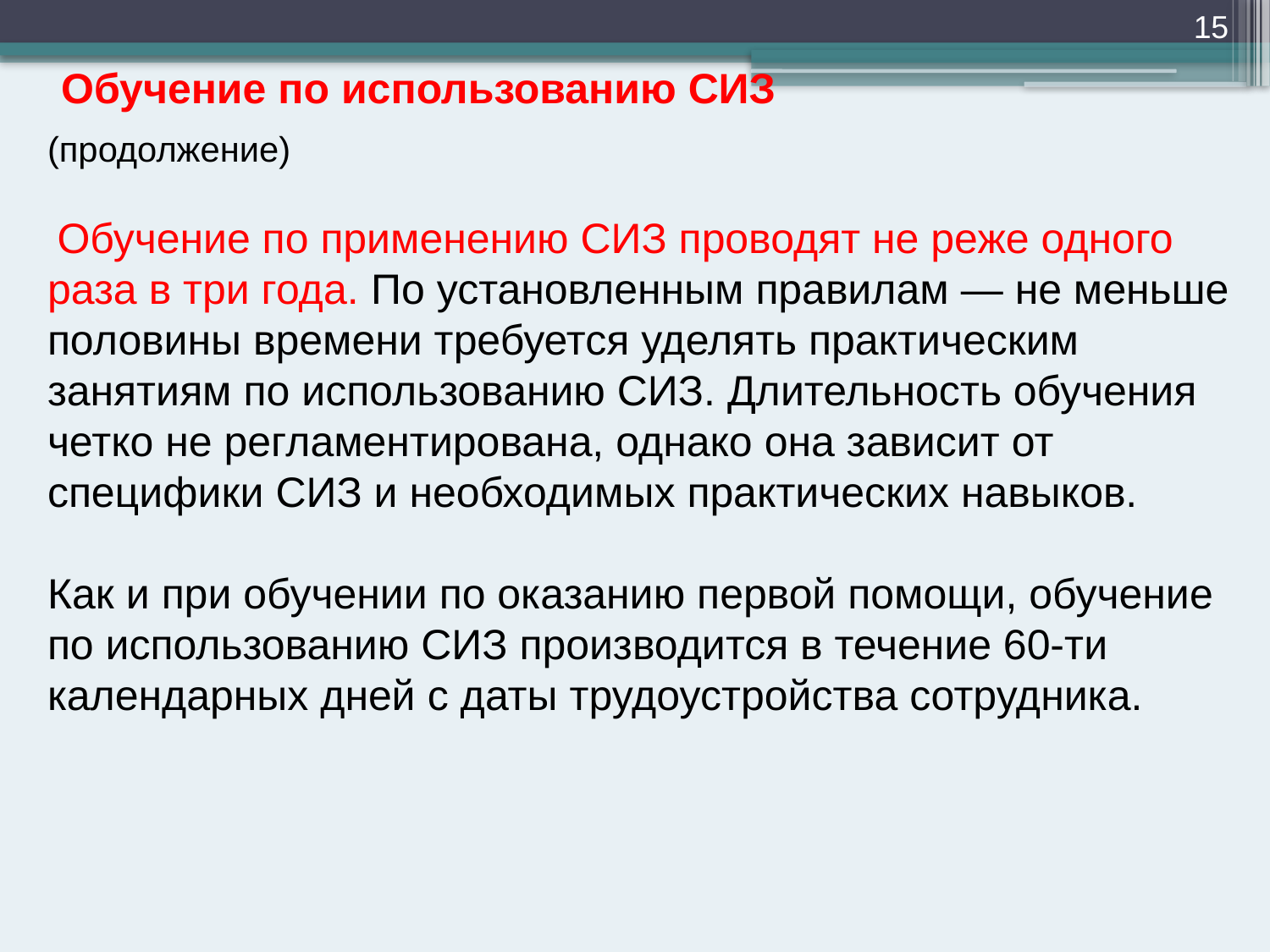

15
Обучение по использованию СИЗ
(продолжение)

 Обучение по применению СИЗ проводят не реже одного раза в три года. По установленным правилам — не меньше половины времени требуется уделять практическим занятиям по использованию СИЗ. Длительность обучения четко не регламентирована, однако она зависит от специфики СИЗ и необходимых практических навыков.

Как и при обучении по оказанию первой помощи, обучение по использованию СИЗ производится в течение 60-ти календарных дней с даты трудоустройства сотрудника.